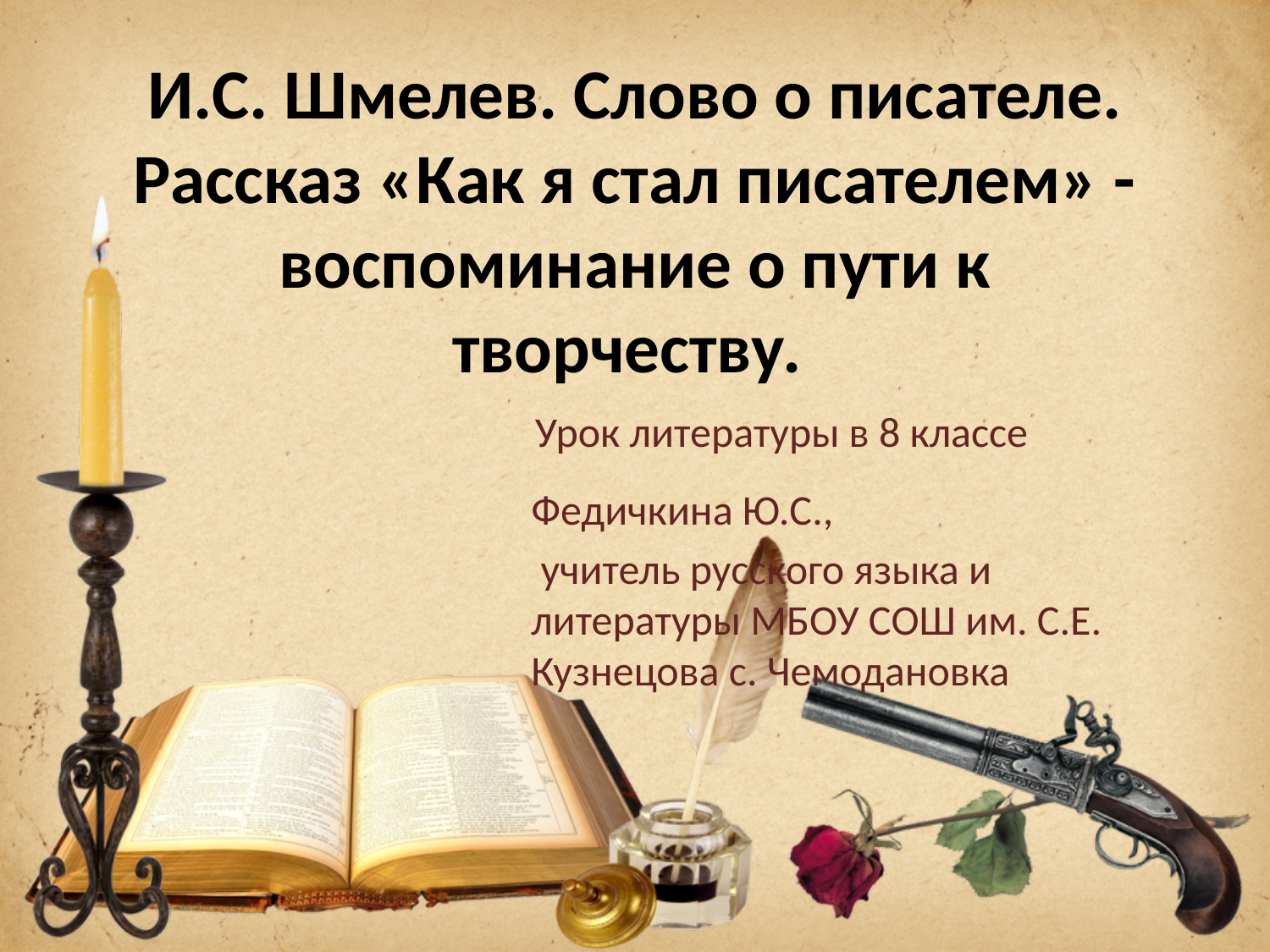

# И.С. Шмелев. Слово о писателе. Рассказ «Как я стал писателем» - воспоминание о пути к творчеству.
Урок литературы в 8 классе
Федичкина Ю.С.,
 учитель русского языка и литературы МБОУ СОШ им. С.Е. Кузнецова с. Чемодановка